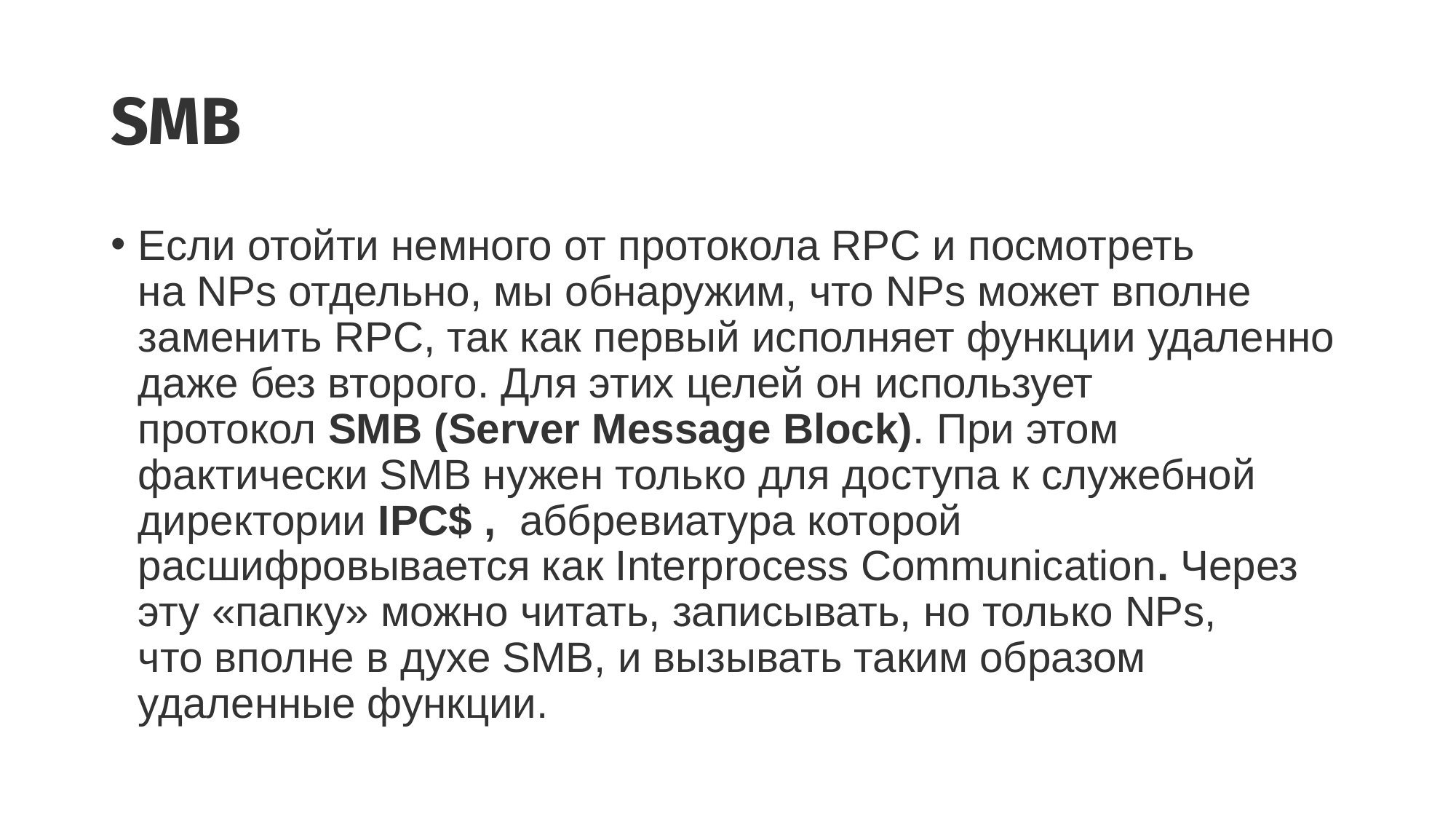

# SMB
Если отойти немного от протокола RPC и посмотреть на NPs отдельно, мы обнаружим, что NPs может вполне заменить RPC, так как первый исполняет функции удаленно даже без второго. Для этих целей он использует протокол SMB (Server Message Block). При этом фактически SMB нужен только для доступа к служебной директории IPC$ ,  аббревиатура которой расшифровывается как Interprocess Communication. Через эту «папку» можно читать, записывать, но только NPs, что вполне в духе SMB, и вызывать таким образом удаленные функции.